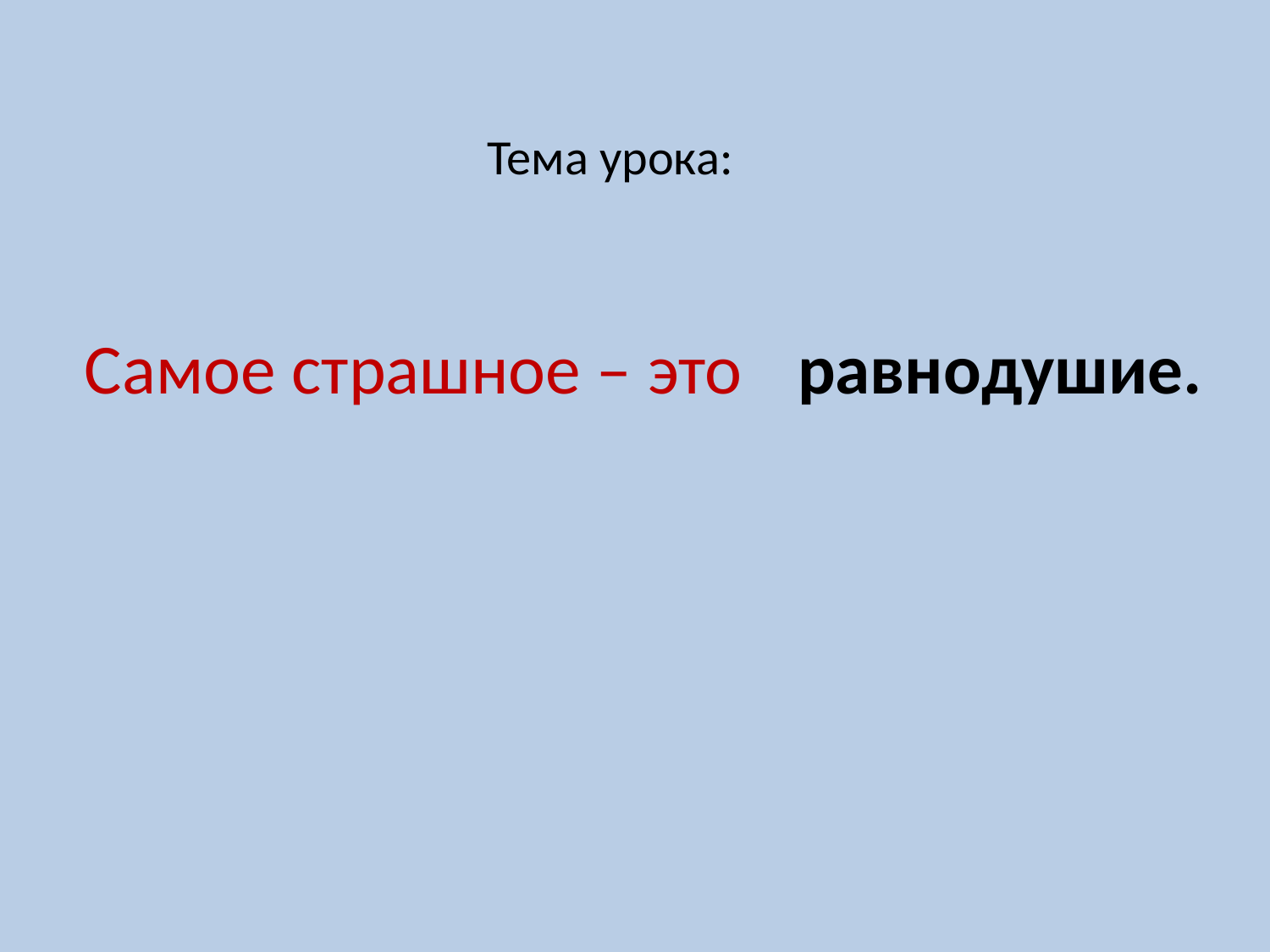

Тема урока:
Самое страшное – это
равнодушие.